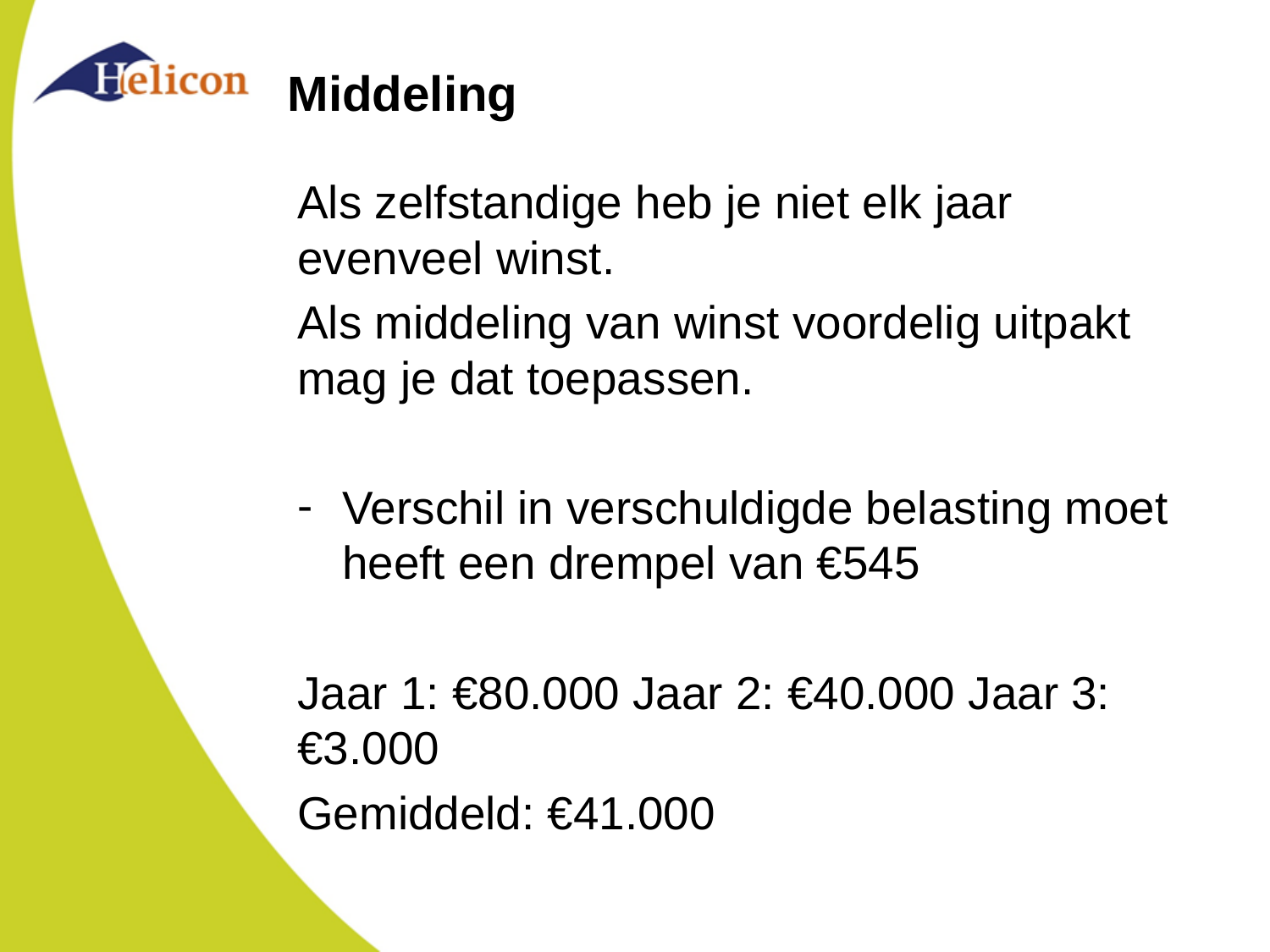

# Middeling
Als zelfstandige heb je niet elk jaar evenveel winst.
Als middeling van winst voordelig uitpakt mag je dat toepassen.

Verschil in verschuldigde belasting moet heeft een drempel van €545

Jaar 1: €80.000 Jaar 2: €40.000 Jaar 3: €3.000
Gemiddeld: €41.000